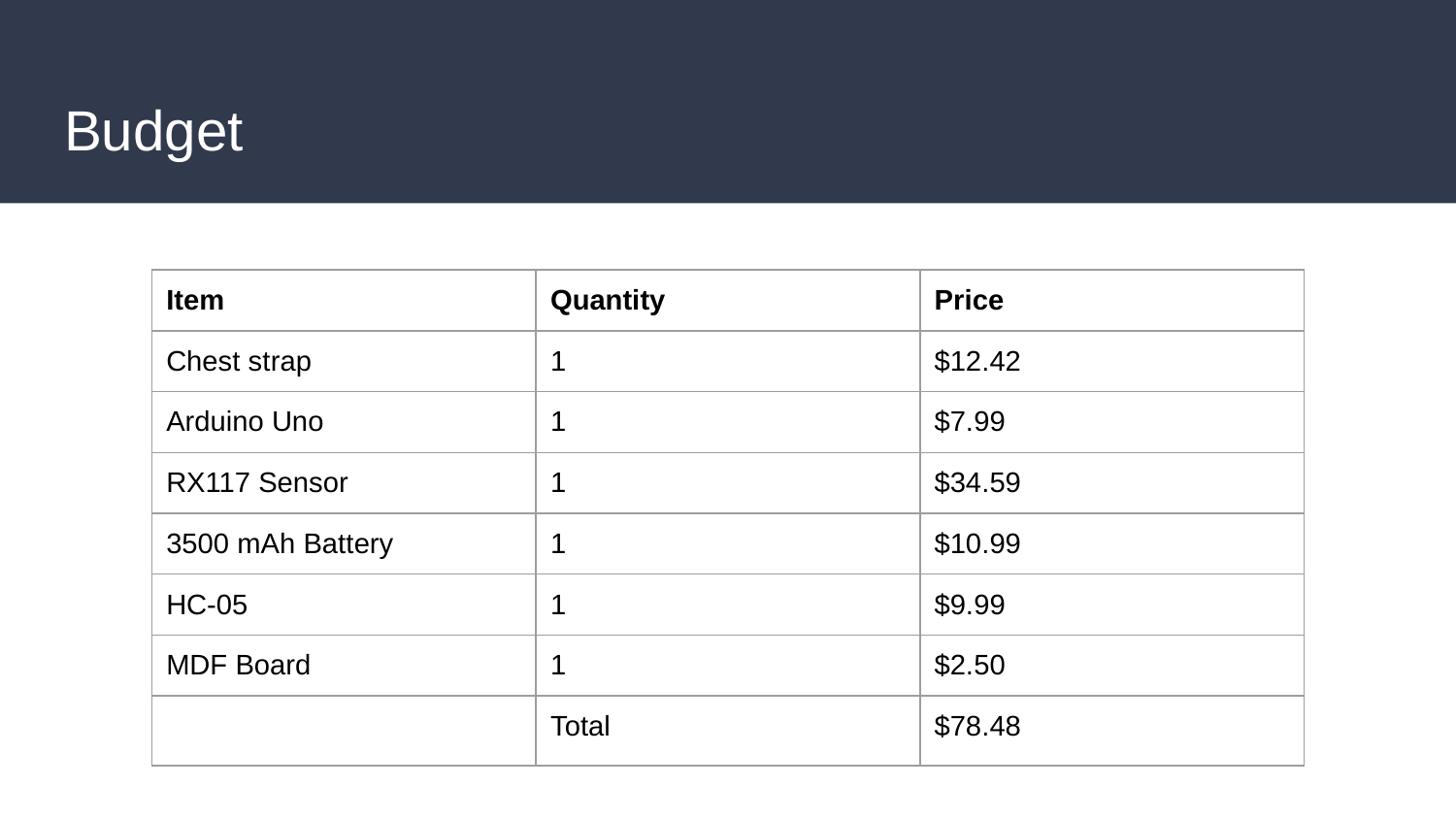

# Budget
| Item | Quantity | Price |
| --- | --- | --- |
| Chest strap | 1 | $12.42 |
| Arduino Uno | 1 | $7.99 |
| RX117 Sensor | 1 | $34.59 |
| 3500 mAh Battery | 1 | $10.99 |
| HC-05 | 1 | $9.99 |
| MDF Board | 1 | $2.50 |
|  | Total | $78.48 |